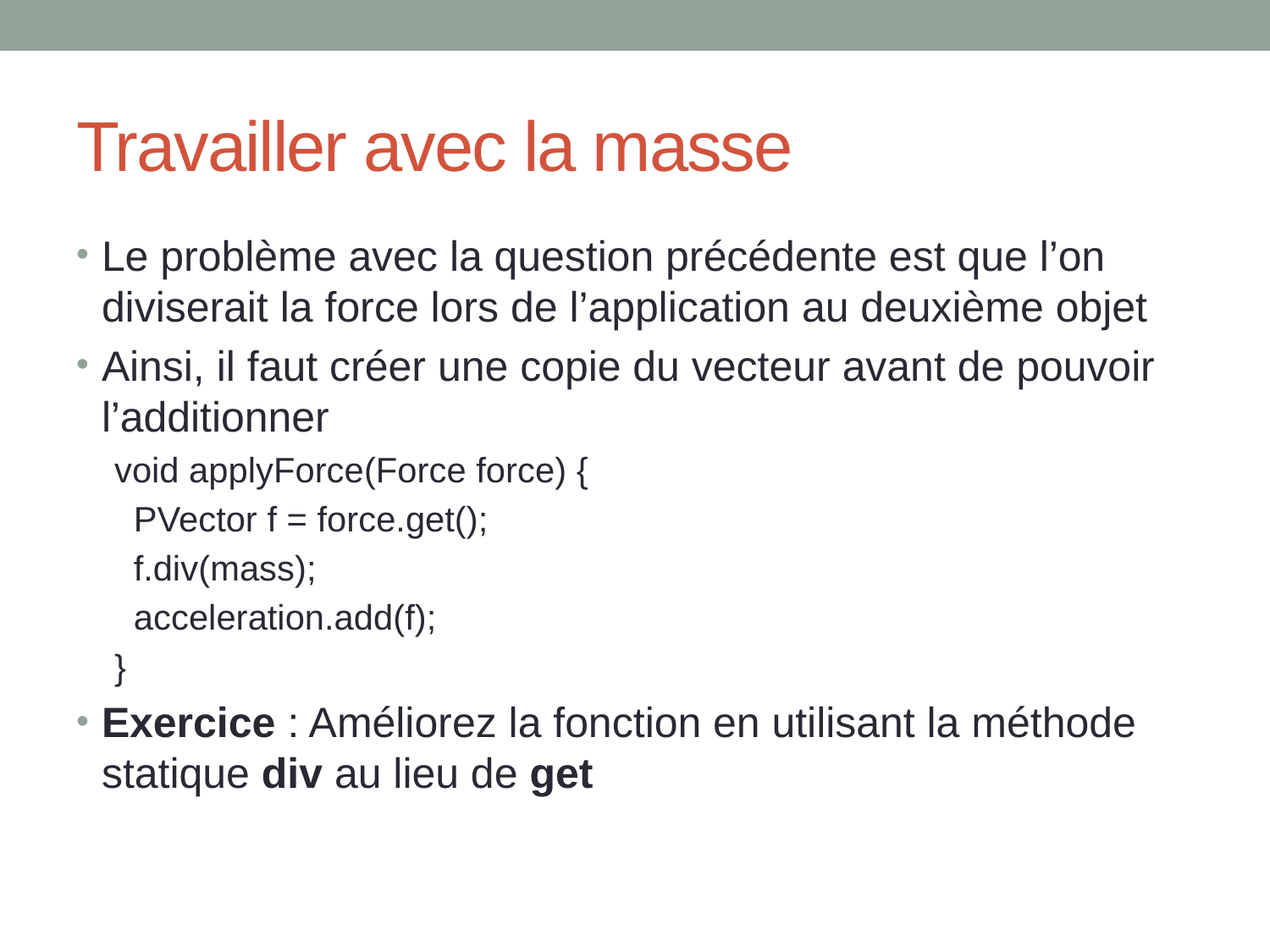

# Travailler avec la masse
Le problème avec la question précédente est que l’on diviserait la force lors de l’application au deuxième objet
Ainsi, il faut créer une copie du vecteur avant de pouvoir l’additionner
void applyForce(Force force) {
  PVector f = force.get();
  f.div(mass);
  acceleration.add(f);
}
Exercice : Améliorez la fonction en utilisant la méthode statique div au lieu de get